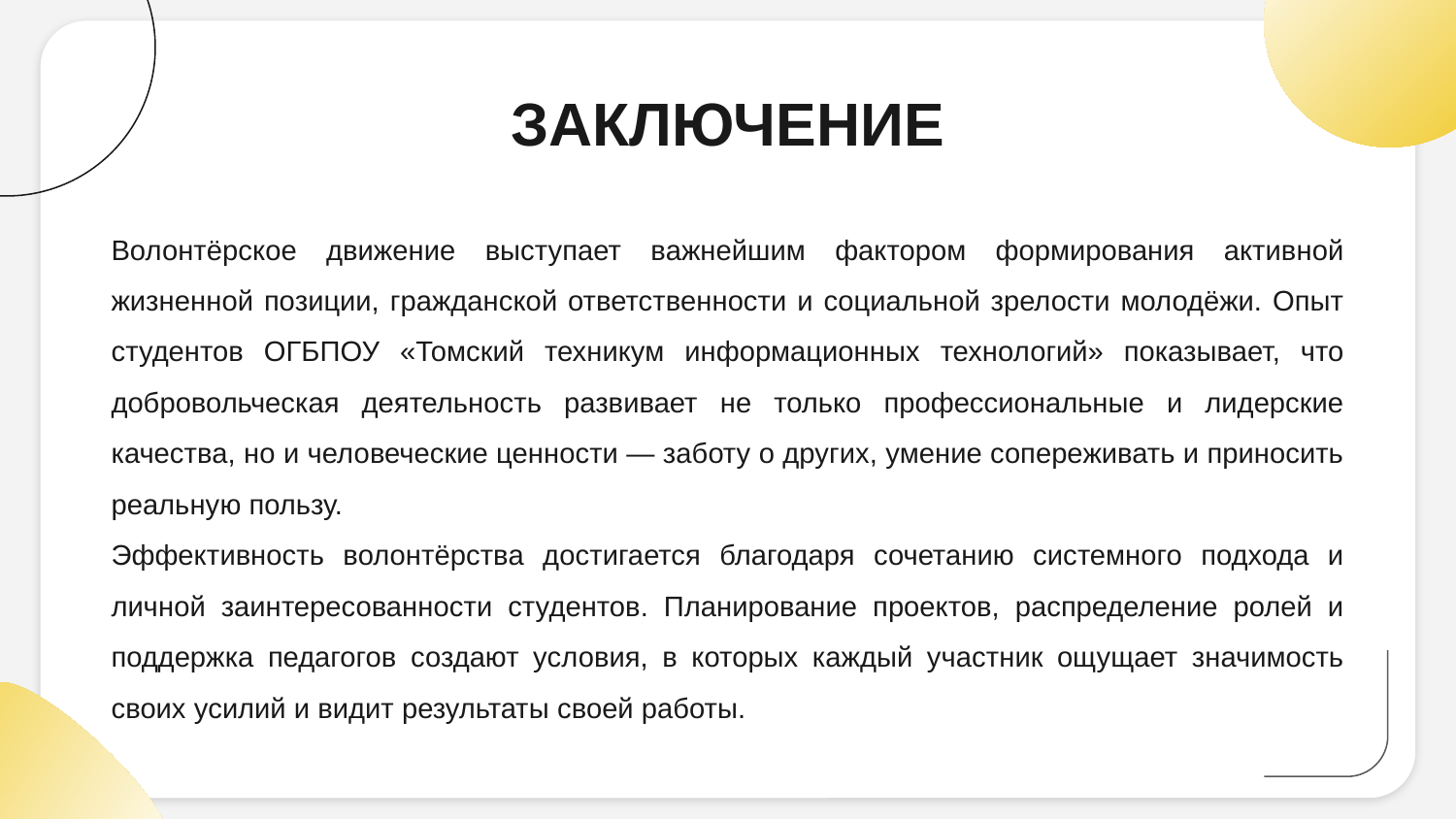

# ЗАКЛЮЧЕНИЕ
Волонтёрское движение выступает важнейшим фактором формирования активной жизненной позиции, гражданской ответственности и социальной зрелости молодёжи. Опыт студентов ОГБПОУ «Томский техникум информационных технологий» показывает, что добровольческая деятельность развивает не только профессиональные и лидерские качества, но и человеческие ценности — заботу о других, умение сопереживать и приносить реальную пользу.
Эффективность волонтёрства достигается благодаря сочетанию системного подхода и личной заинтересованности студентов. Планирование проектов, распределение ролей и поддержка педагогов создают условия, в которых каждый участник ощущает значимость своих усилий и видит результаты своей работы.